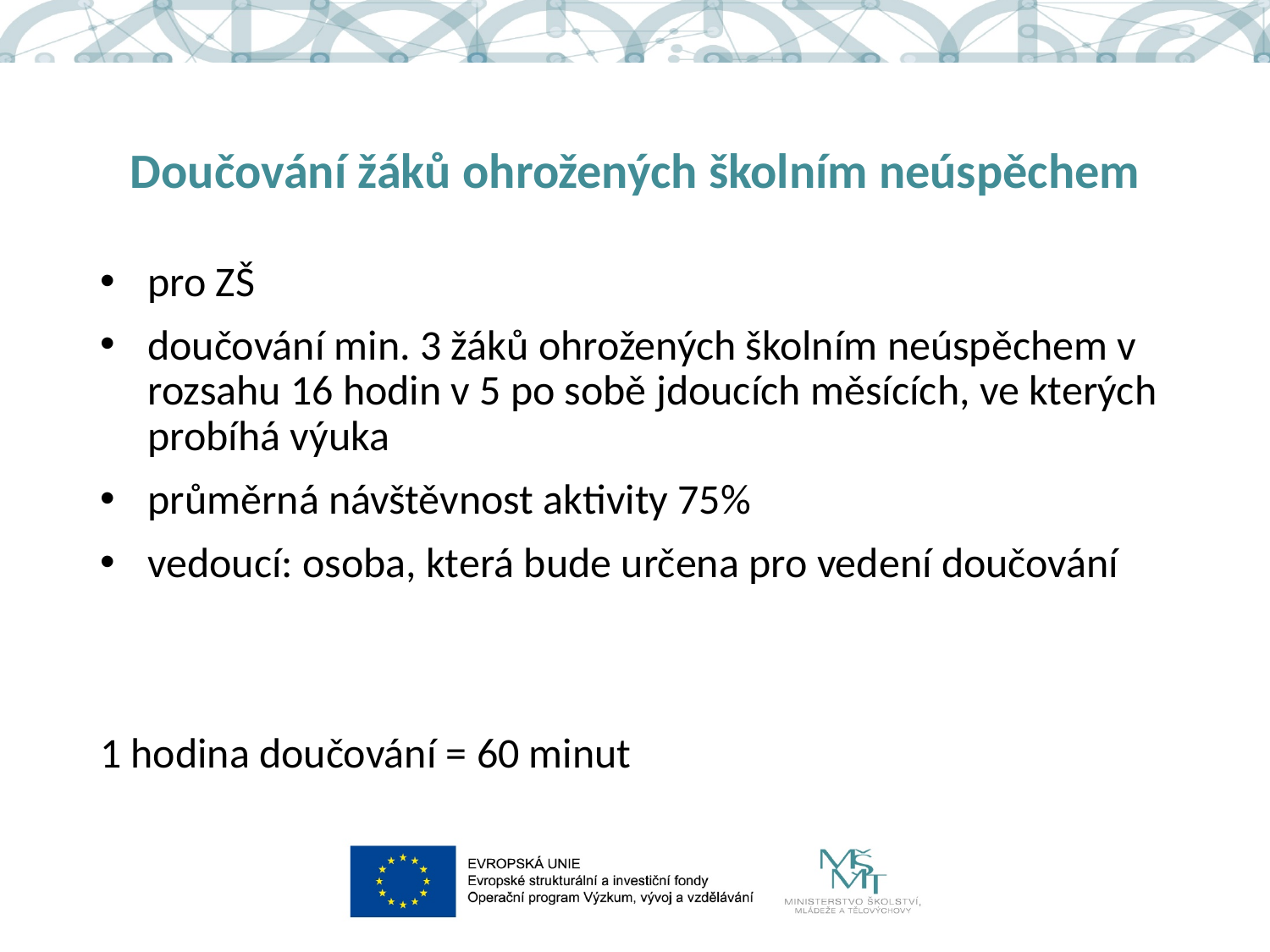

# Doučování žáků ohrožených školním neúspěchem
pro ZŠ
doučování min. 3 žáků ohrožených školním neúspěchem v rozsahu 16 hodin v 5 po sobě jdoucích měsících, ve kterých probíhá výuka
průměrná návštěvnost aktivity 75%
vedoucí: osoba, která bude určena pro vedení doučování

1 hodina doučování = 60 minut